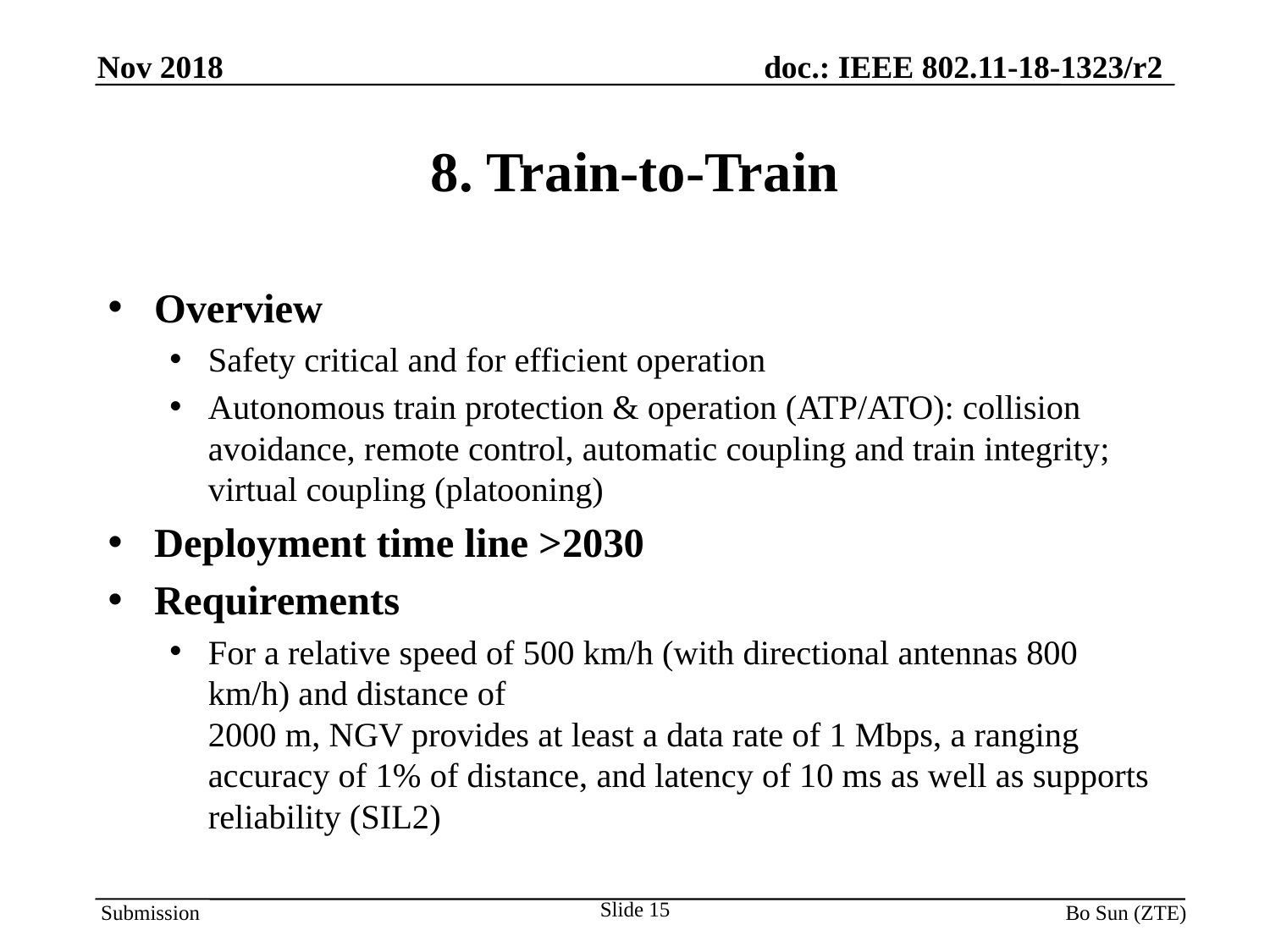

# 8. Train-to-Train
Overview
Safety critical and for efficient operation
Autonomous train protection & operation (ATP/ATO): collision avoidance, remote control, automatic coupling and train integrity; virtual coupling (platooning)
Deployment time line >2030
Requirements
For a relative speed of 500 km/h (with directional antennas 800 km/h) and distance of
2000 m, NGV provides at least a data rate of 1 Mbps, a ranging accuracy of 1% of distance, and latency of 10 ms as well as supports reliability (SIL2)
Slide 15
Bo Sun (ZTE)